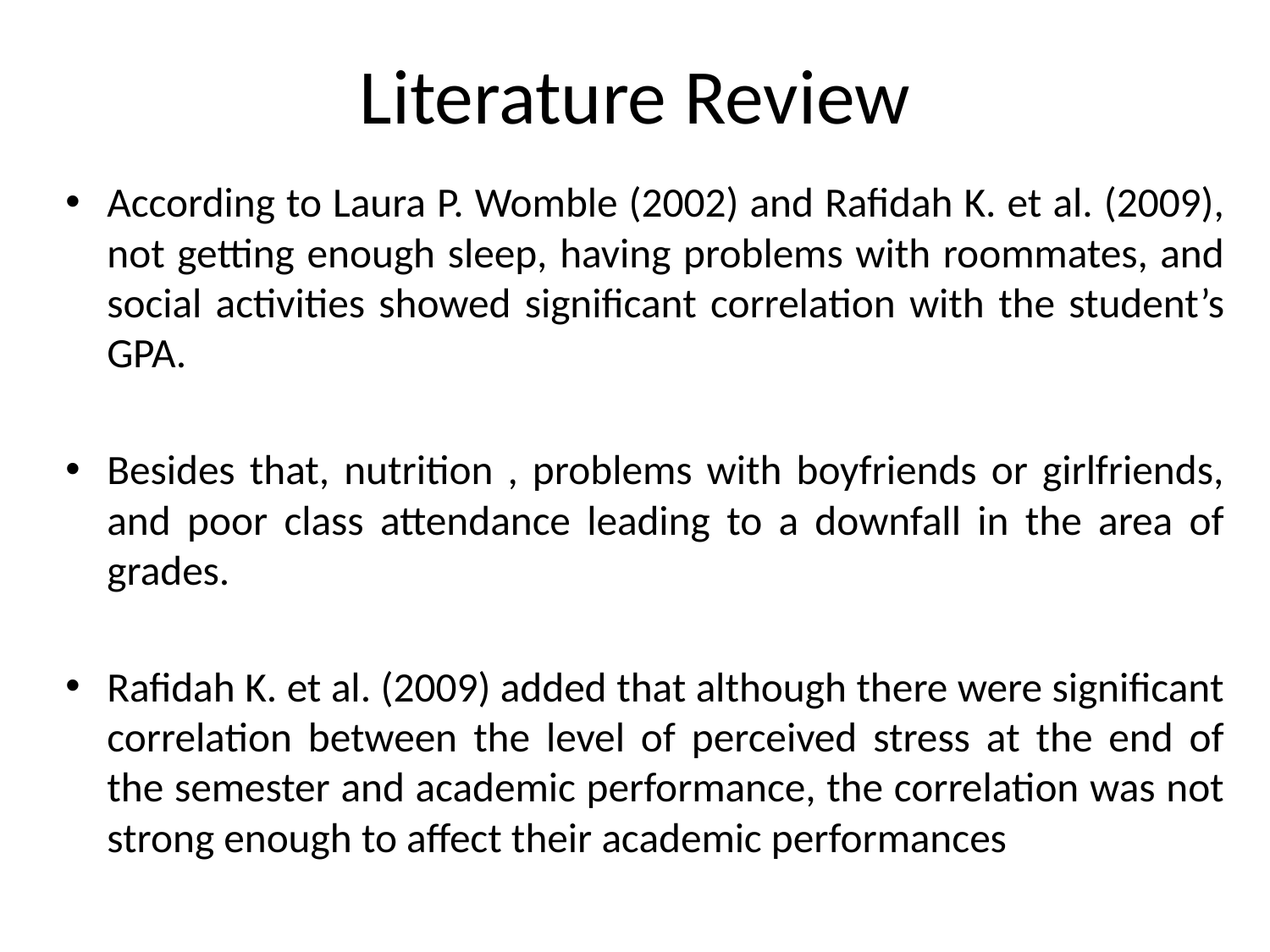

# Literature Review
According to Laura P. Womble (2002) and Rafidah K. et al. (2009), not getting enough sleep, having problems with roommates, and social activities showed significant correlation with the student’s GPA.

Besides that, nutrition , problems with boyfriends or girlfriends, and poor class attendance leading to a downfall in the area of grades.

Rafidah K. et al. (2009) added that although there were significant correlation between the level of perceived stress at the end of the semester and academic performance, the correlation was not strong enough to affect their academic performances